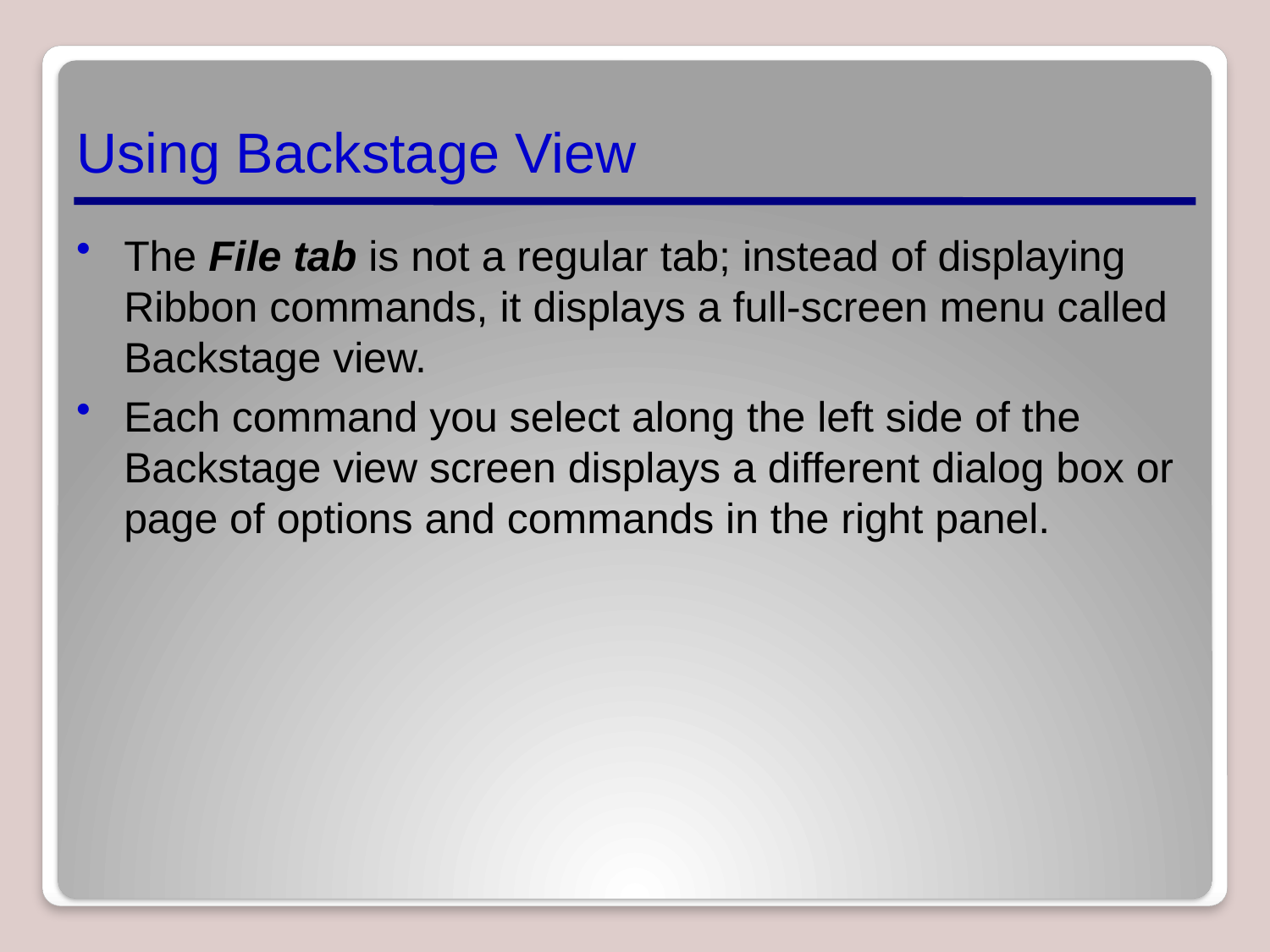

# Using Backstage View
The File tab is not a regular tab; instead of displaying Ribbon commands, it displays a full-screen menu called Backstage view.
Each command you select along the left side of the Backstage view screen displays a different dialog box or page of options and commands in the right panel.